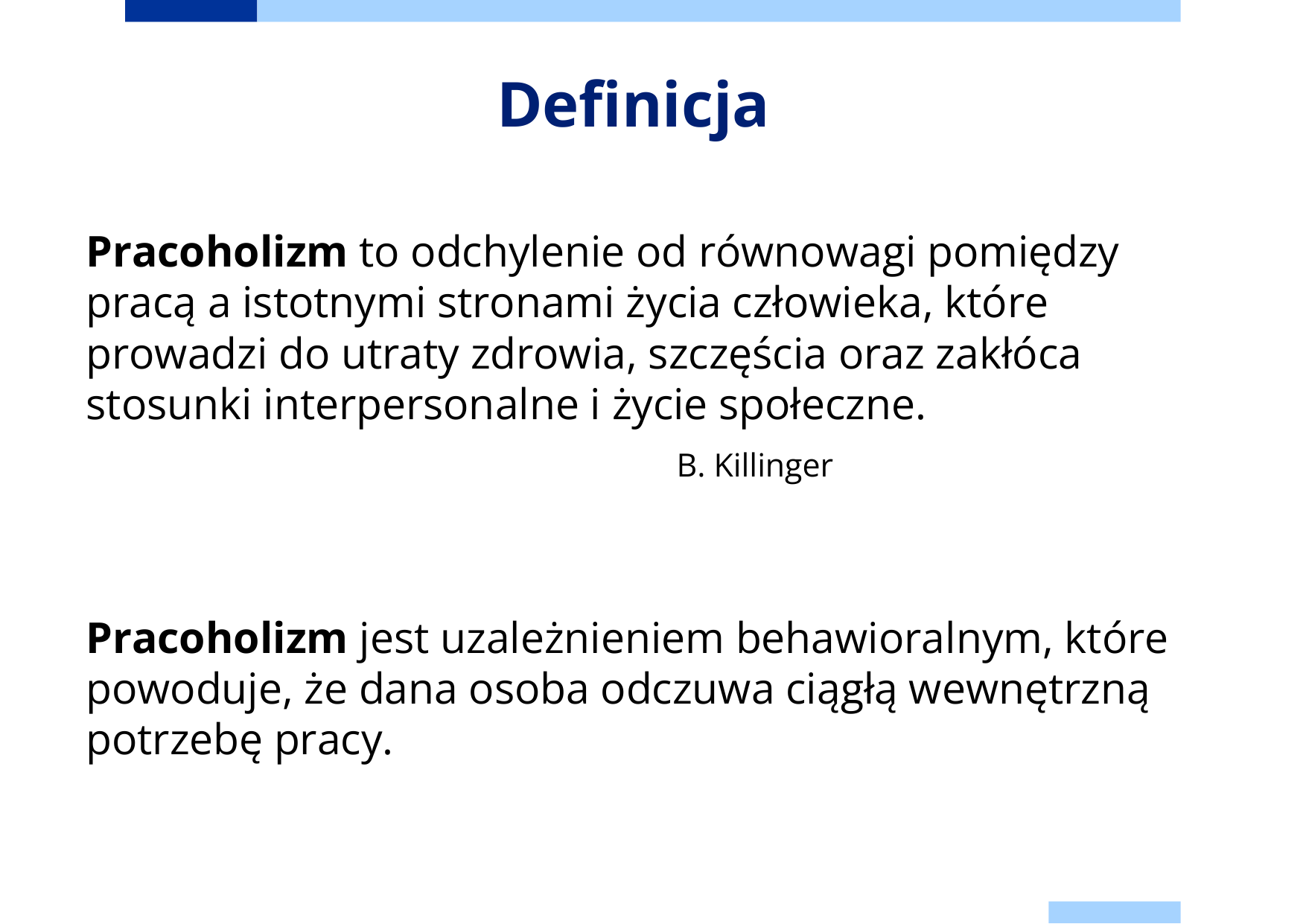

# Definicja
Pracoholizm to odchylenie od równowagi pomiędzy pracą a istotnymi stronami życia człowieka, które prowadzi do utraty zdrowia, szczęścia oraz zakłóca stosunki interpersonalne i życie społeczne.
								                                                                    B. Killinger

Pracoholizm jest uzależnieniem behawioralnym, które powoduje, że dana osoba odczuwa ciągłą wewnętrzną potrzebę pracy.